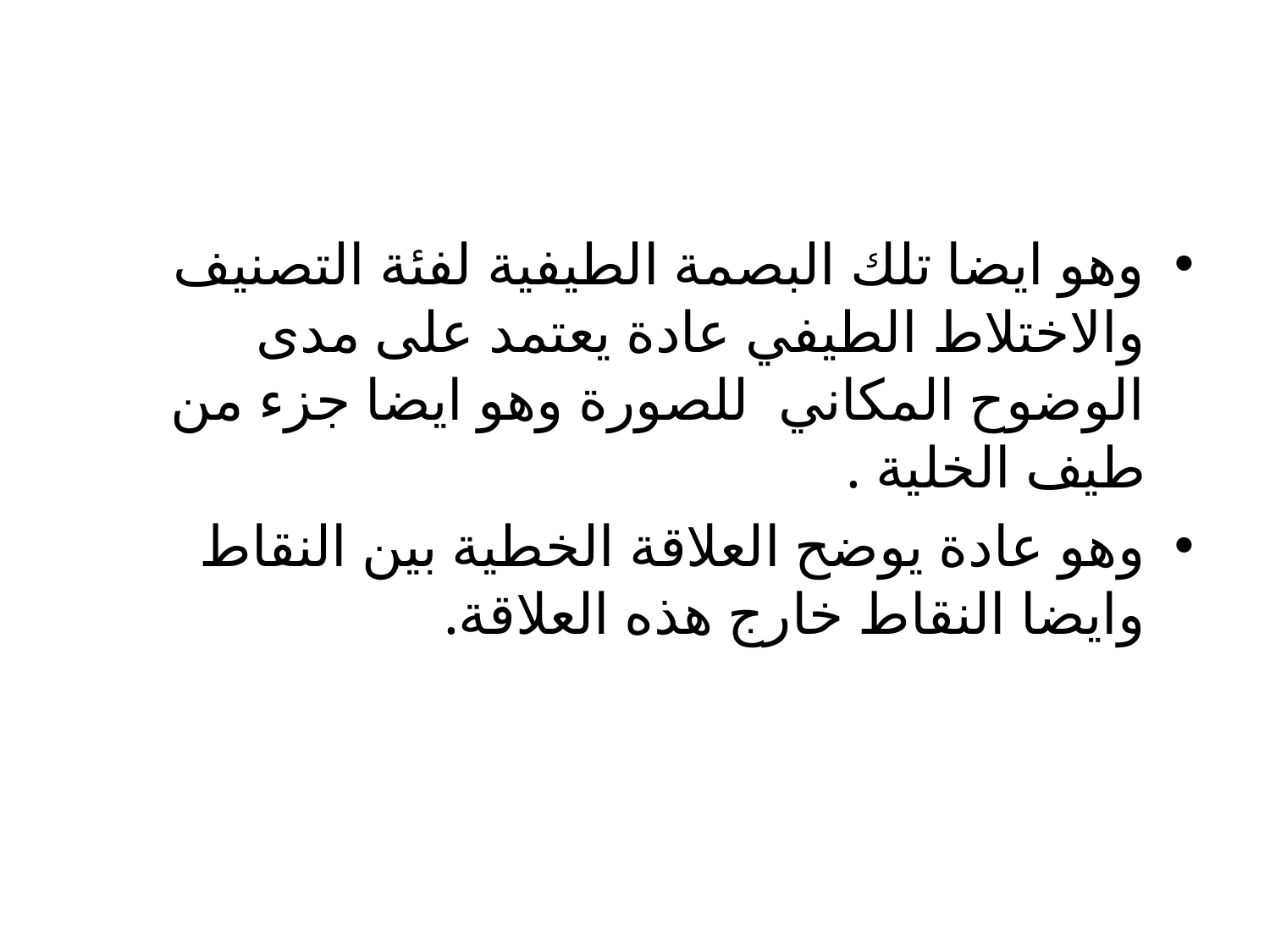

وهو ايضا تلك البصمة الطيفية لفئة التصنيف والاختلاط الطيفي عادة يعتمد على مدى الوضوح المكاني  للصورة وهو ايضا جزء من طيف الخلية .
وهو عادة يوضح العلاقة الخطية بين النقاط وايضا النقاط خارج هذه العلاقة.